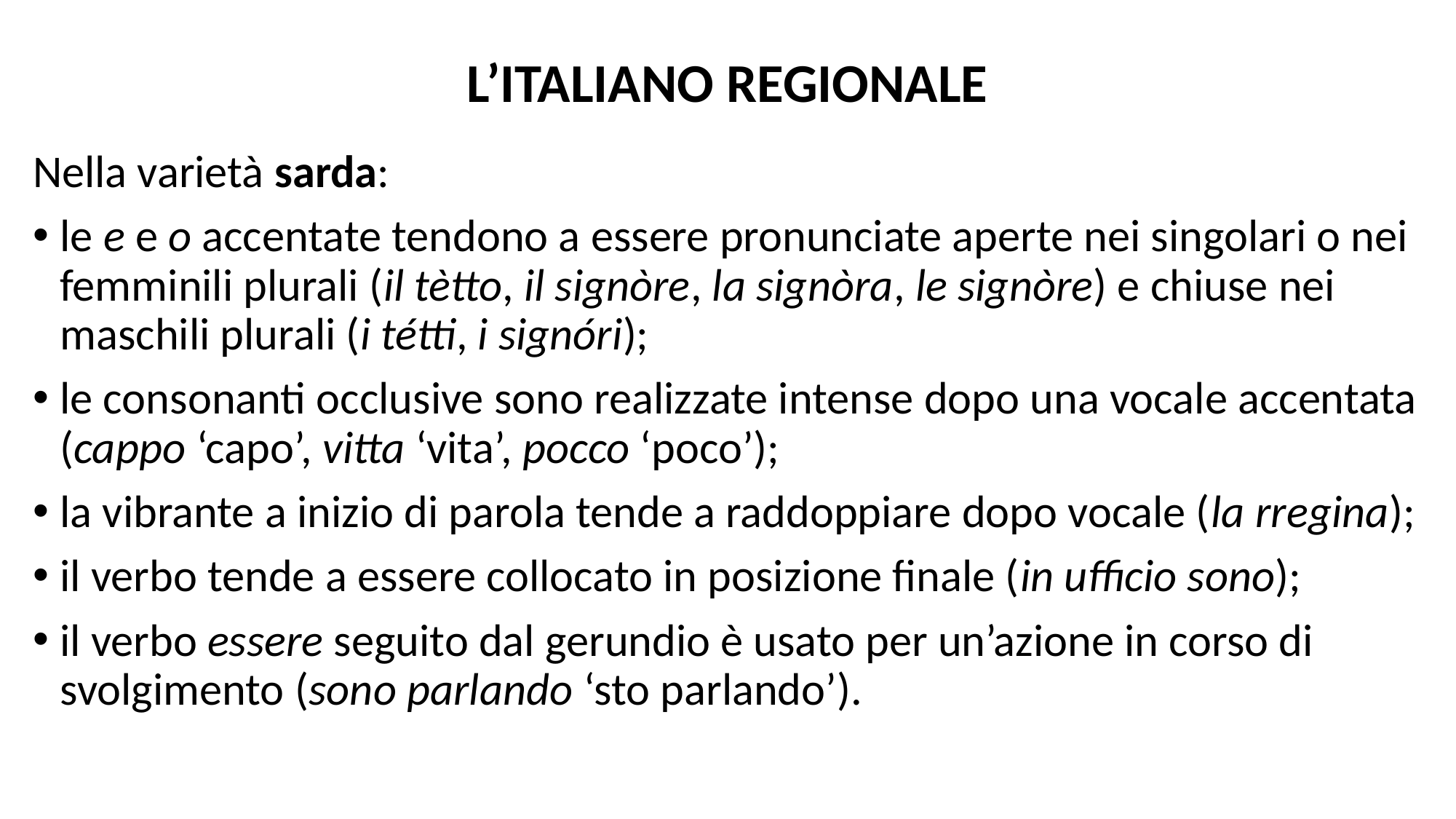

# L’ITALIANO REGIONALE
Nella varietà sarda:
le e e o accentate tendono a essere pronunciate aperte nei singolari o nei femminili plurali (il tètto, il signòre, la signòra, le signòre) e chiuse nei maschili plurali (i tétti, i signóri);
le consonanti occlusive sono realizzate intense dopo una vocale accentata (cappo ‘capo’, vitta ‘vita’, pocco ‘poco’);
la vibrante a inizio di parola tende a raddoppiare dopo vocale (la rregina);
il verbo tende a essere collocato in posizione finale (in ufficio sono);
il verbo essere seguito dal gerundio è usato per un’azione in corso di svolgimento (sono parlando ‘sto parlando’).